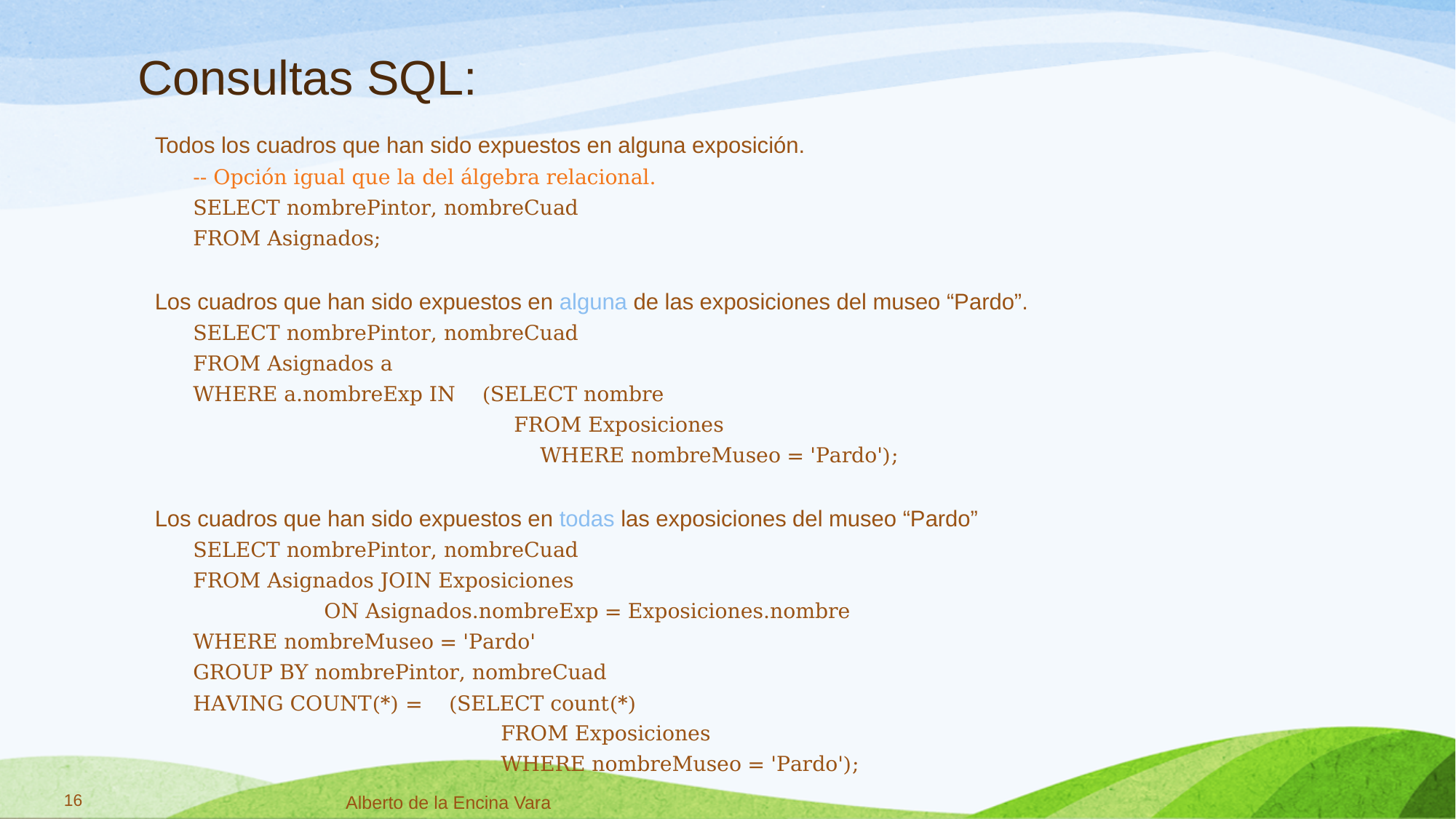

Consultas SQL:
Todos los cuadros que han sido expuestos en alguna exposición.
-- Opción igual que la del álgebra relacional.
SELECT nombrePintor, nombreCuad
FROM Asignados;

Los cuadros que han sido expuestos en alguna de las exposiciones del museo “Pardo”.
SELECT nombrePintor, nombreCuad
FROM Asignados a
WHERE a.nombreExp IN    (SELECT nombre
                      	                  FROM Exposiciones
                                                     WHERE nombreMuseo = 'Pardo');

Los cuadros que han sido expuestos en todas las exposiciones del museo “Pardo”
SELECT nombrePintor, nombreCuad
FROM Asignados JOIN Exposiciones
                    ON Asignados.nombreExp = Exposiciones.nombre
WHERE nombreMuseo = 'Pardo'
GROUP BY nombrePintor, nombreCuad
HAVING COUNT(*) =    (SELECT count(*)
                                               FROM Exposiciones
                                               WHERE nombreMuseo = 'Pardo');
16
Alberto de la Encina Vara